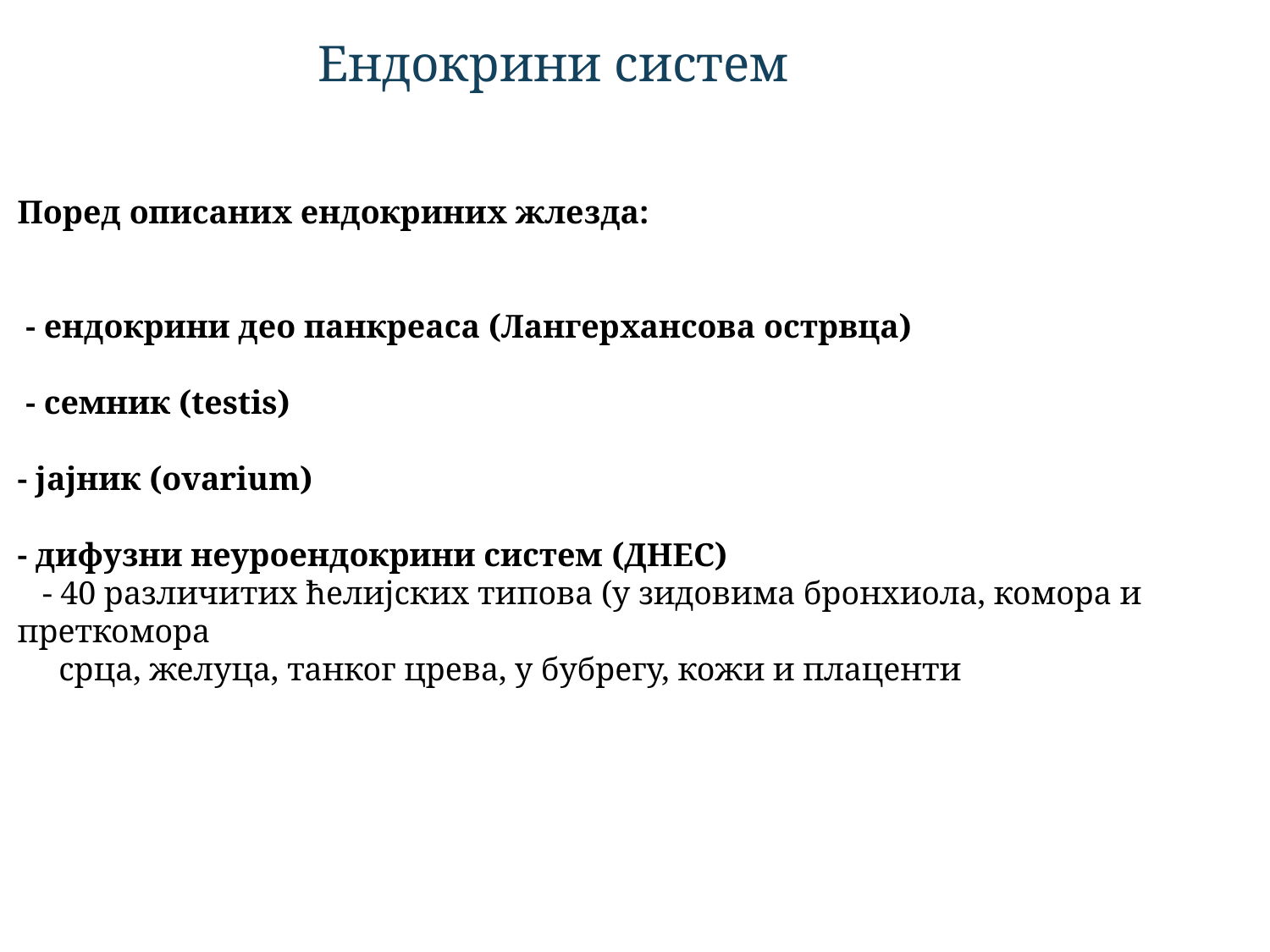

Ендокрини систем
Поред описаних ендокриних жлезда:

 - ендокрини део панкреаса (Лангерхансова острвца)

 - семник (testis)

- јајник (ovarium)

- дифузни неуроендокрини систем (ДНЕС)
   - 40 различитих ћелијских типова (у зидовима бронхиола, комора и преткомора
     срца, желуца, танког црева, у бубрегу, кожи и плаценти